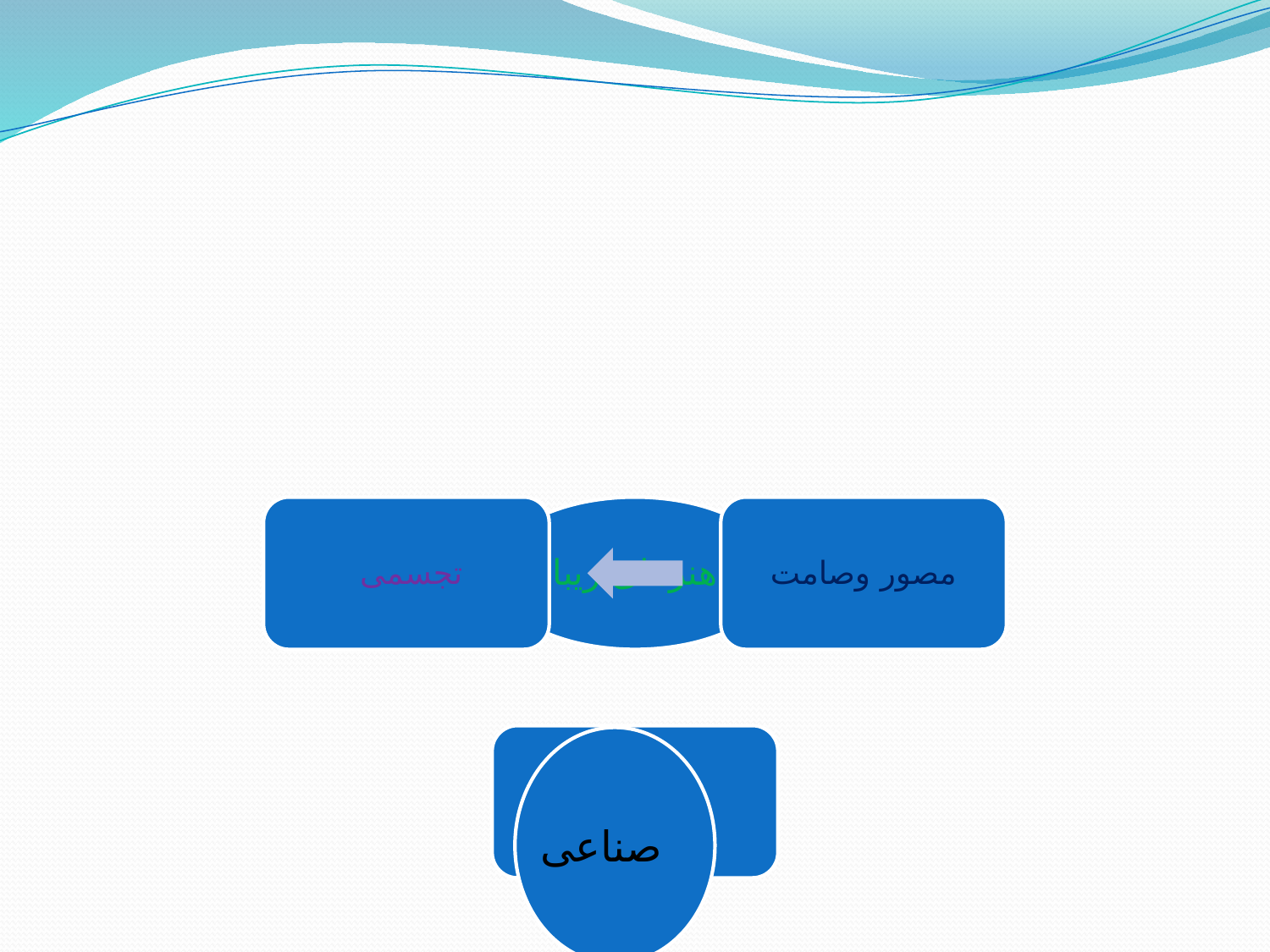

#
هنرهای زیبا
مصور وصامت
فونیک
تجسمی

صناعی